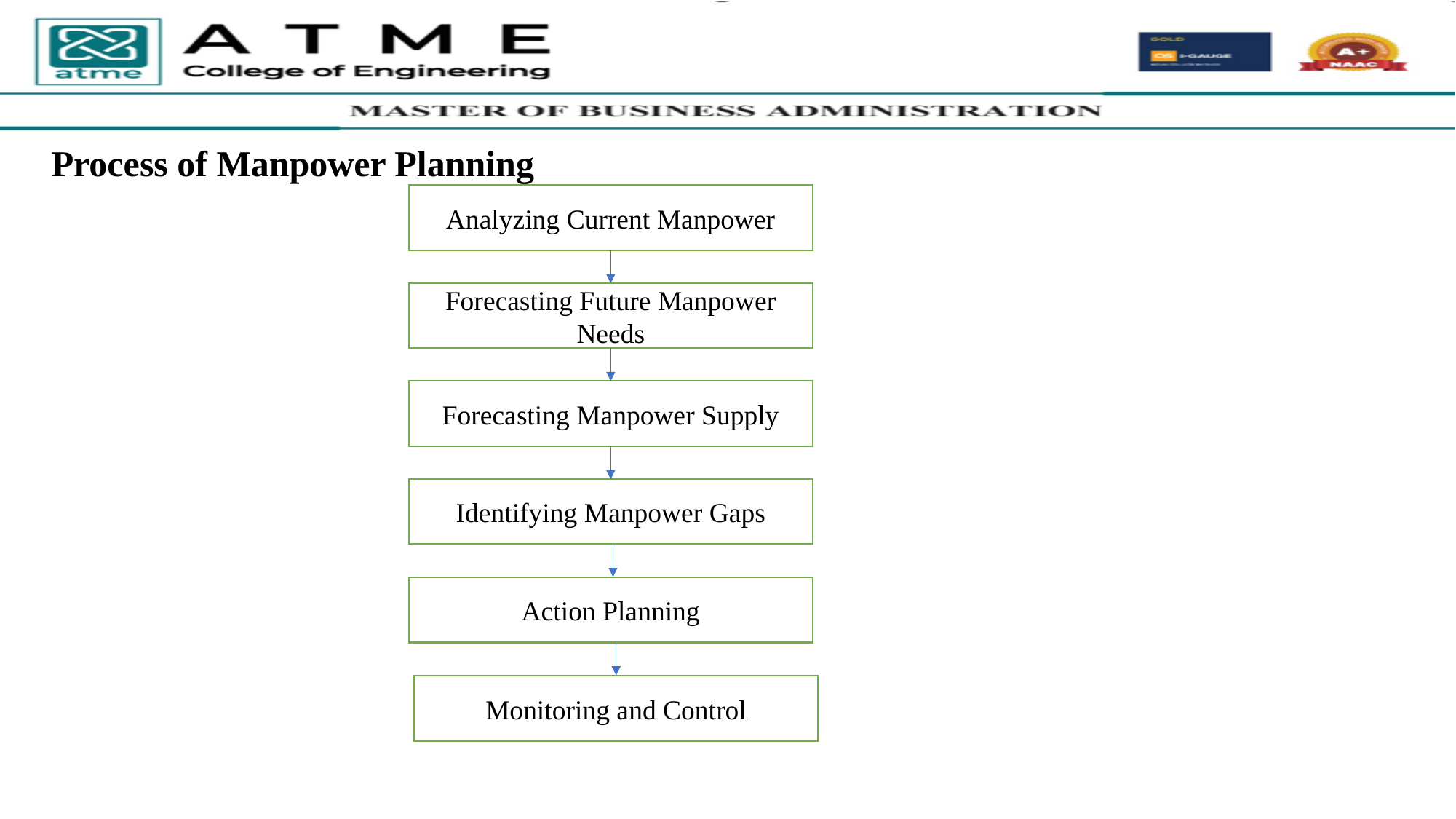

Process of Manpower Planning

Analyzing Current Manpower
Forecasting Future Manpower Needs
Forecasting Manpower Supply
Identifying Manpower Gaps
Action Planning
Monitoring and Control